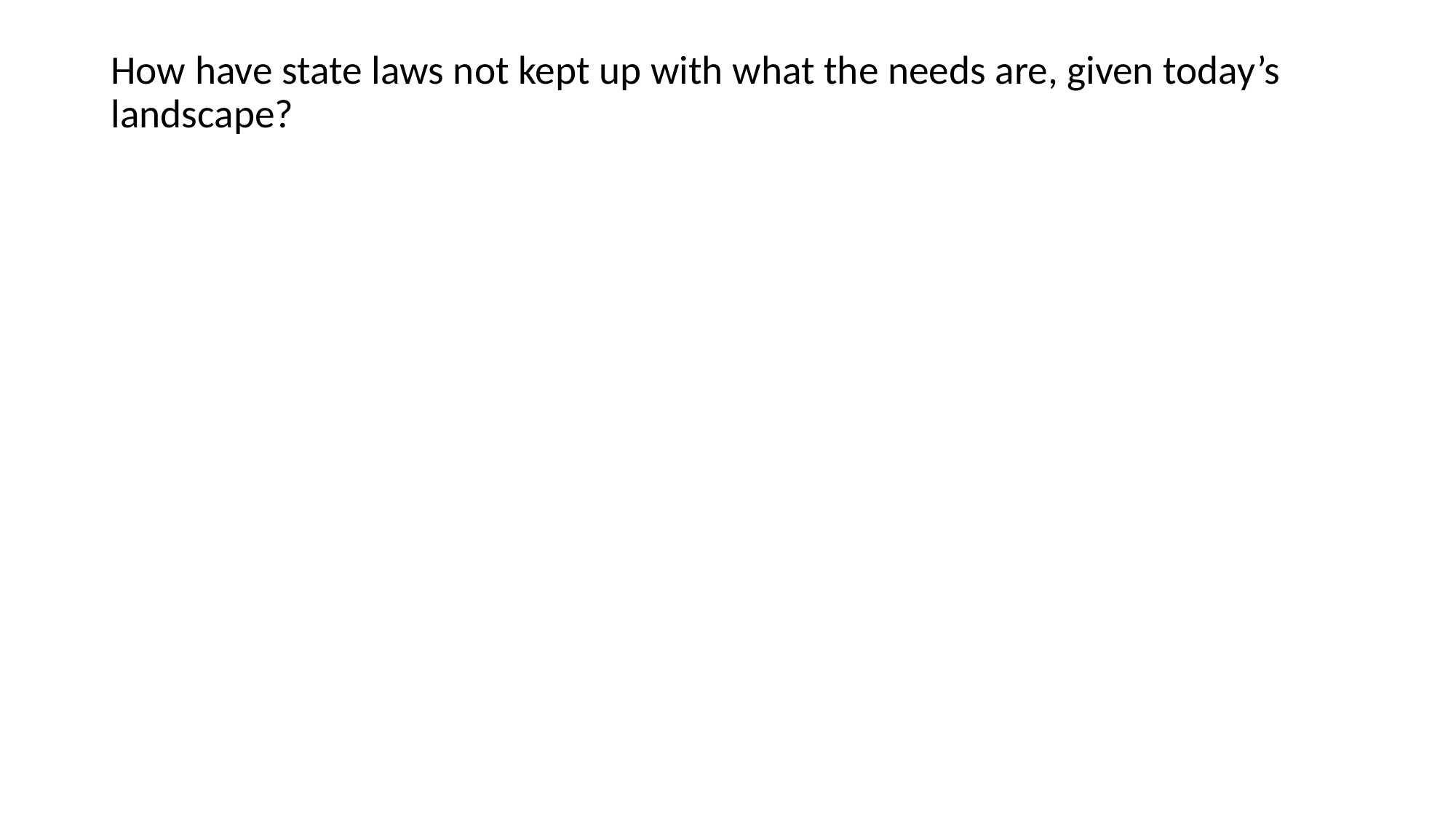

# How have state laws not kept up with what the needs are, given today’s landscape?